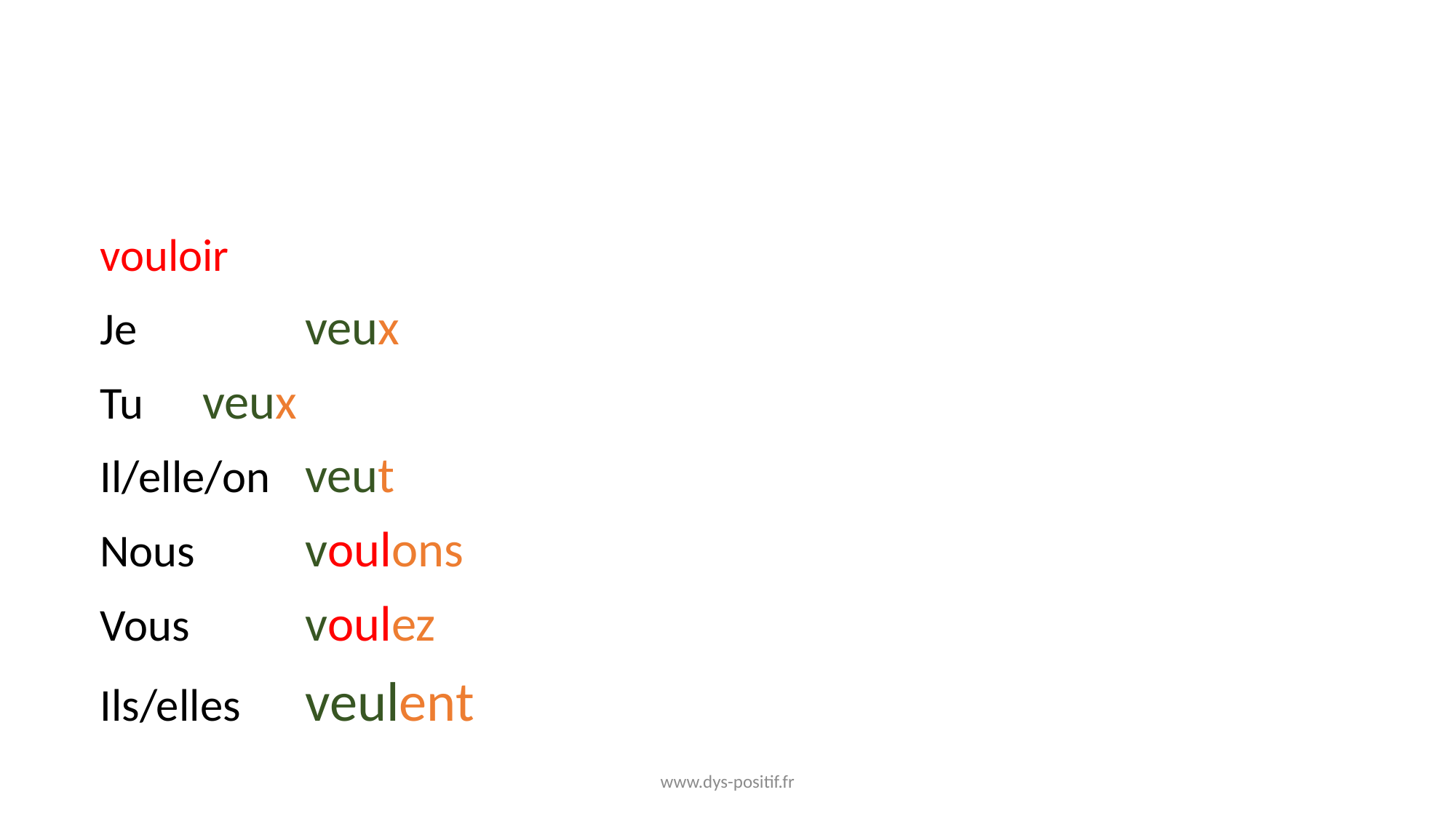

#
vouloir
Je 	 		veux
Tu  			veux
Il/elle/on  		veut
Nous  		voulons
Vous  		voulez
Ils/elles  		veulent

www.dys-positif.fr